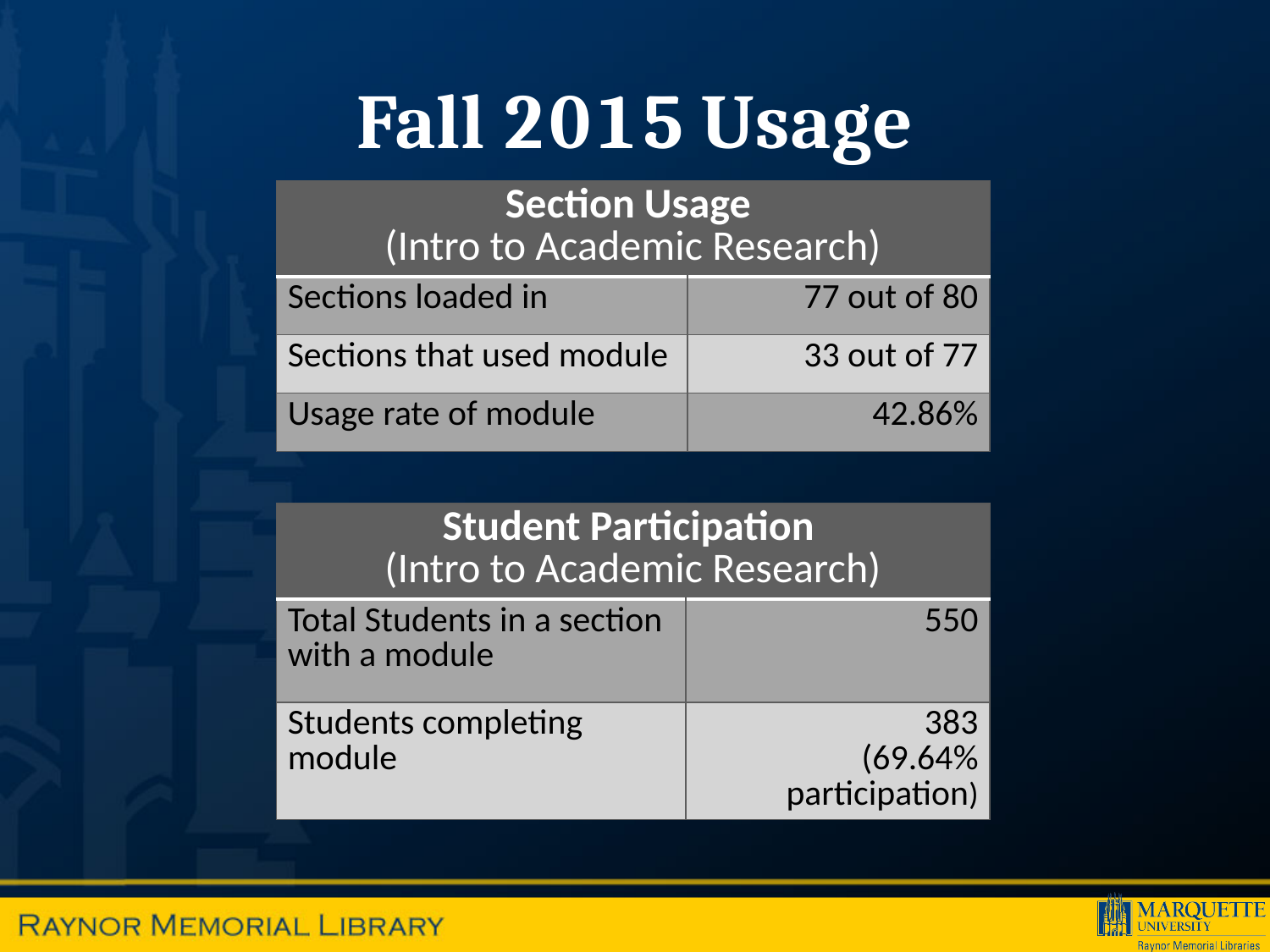

# Fall 2015 Usage
| Section Usage (Intro to Academic Research) |  |
| --- | --- |
| Sections loaded in | 77 out of 80 |
| Sections that used module | 33 out of 77 |
| Usage rate of module | 42.86% |
| Student Participation (Intro to Academic Research) |  |
| --- | --- |
| Total Students in a section with a module | 550 |
| Students completing module | 383 (69.64% participation) |